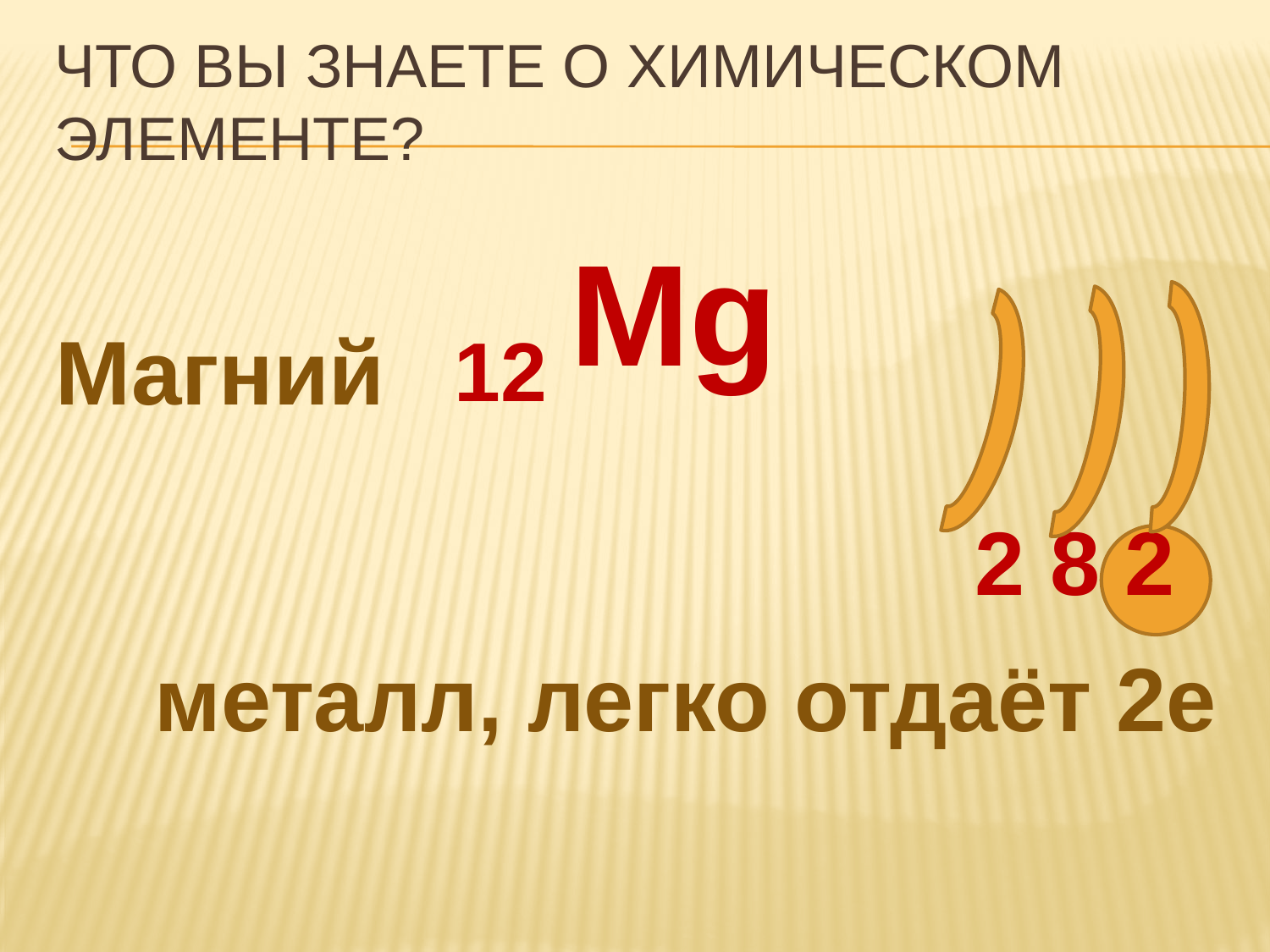

# Что вы знаете о химическом элементе?
Магний   12 Mg
                       2 8 2
    металл, легко отдаёт 2е